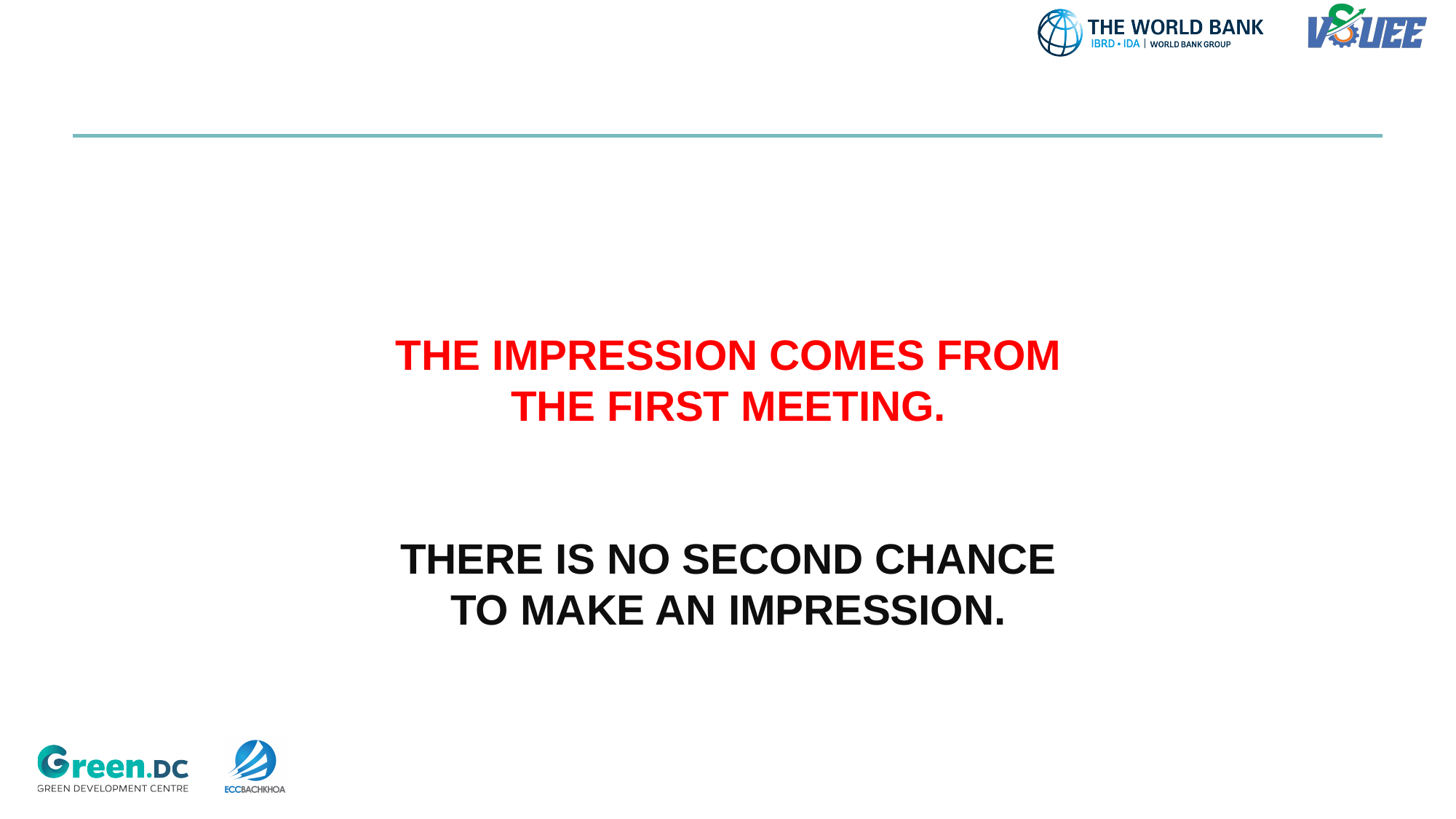

THE IMPRESSION COMES FROM THE FIRST MEETING.

THERE IS NO SECOND CHANCE TO MAKE AN IMPRESSION.